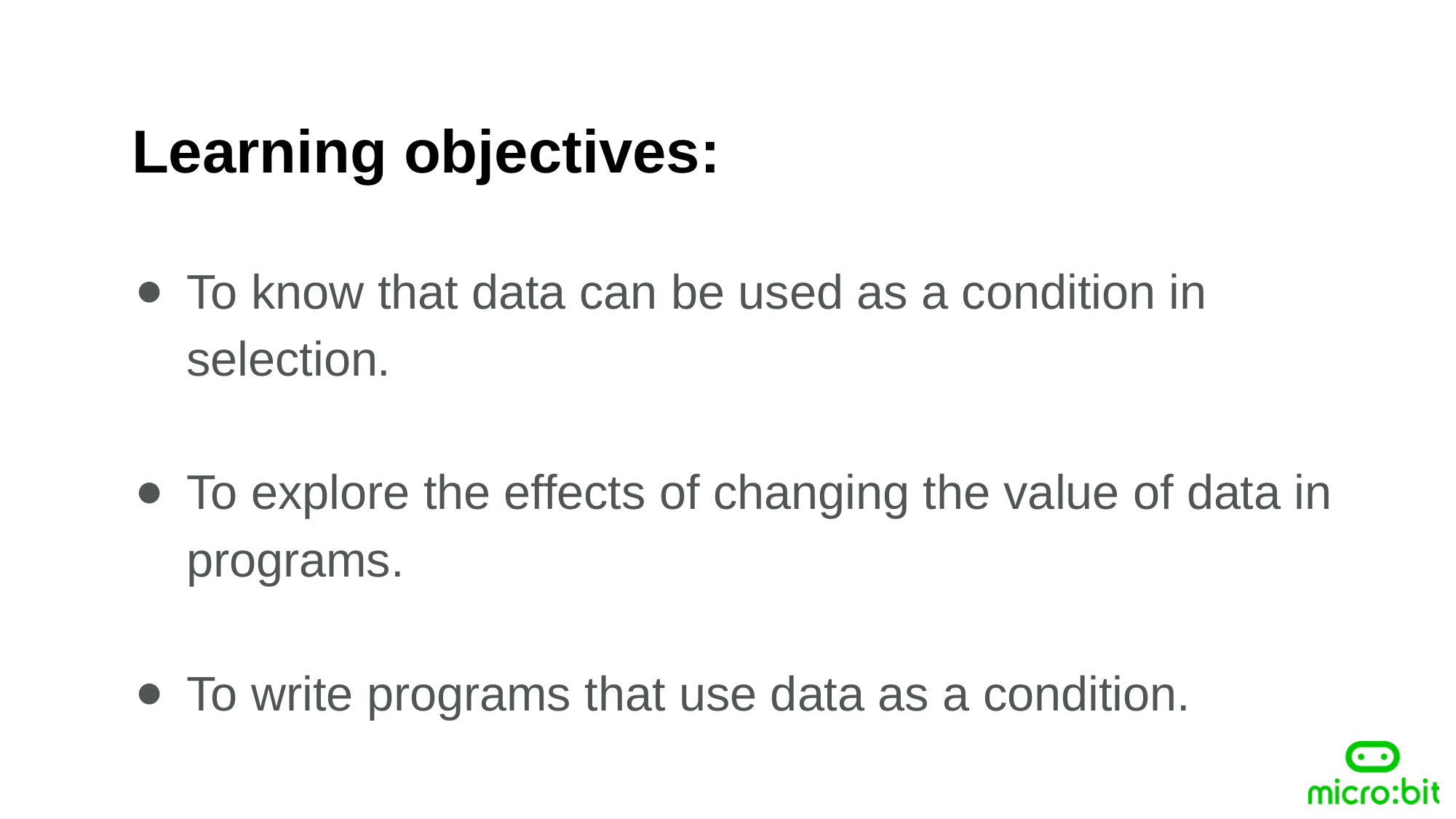

Learning objectives:

To know that data can be used as a condition in selection.

To explore the effects of changing the value of data in programs.

To write programs that use data as a condition.